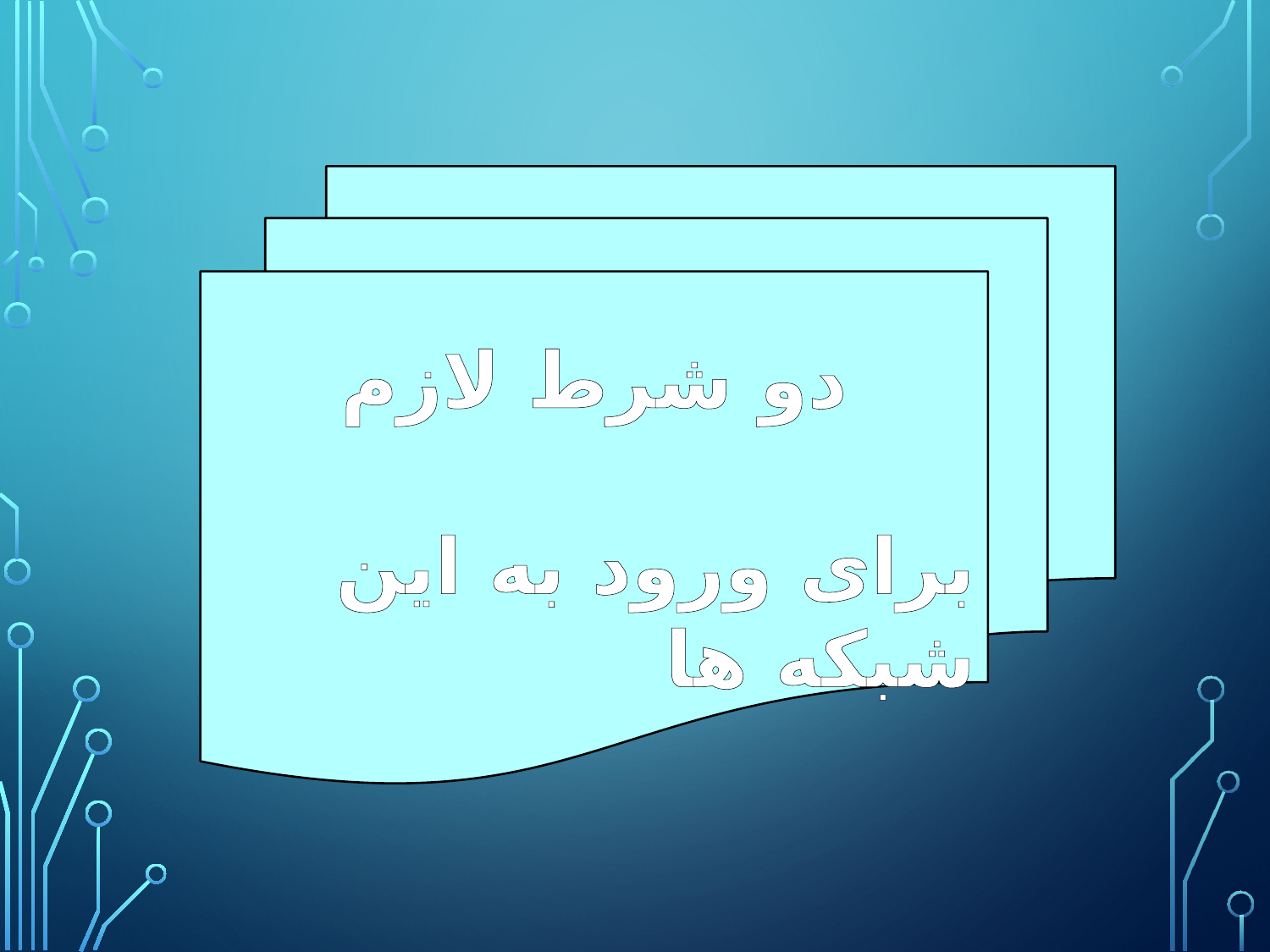

دو شرط لازم

برای ورود به این شبکه ها